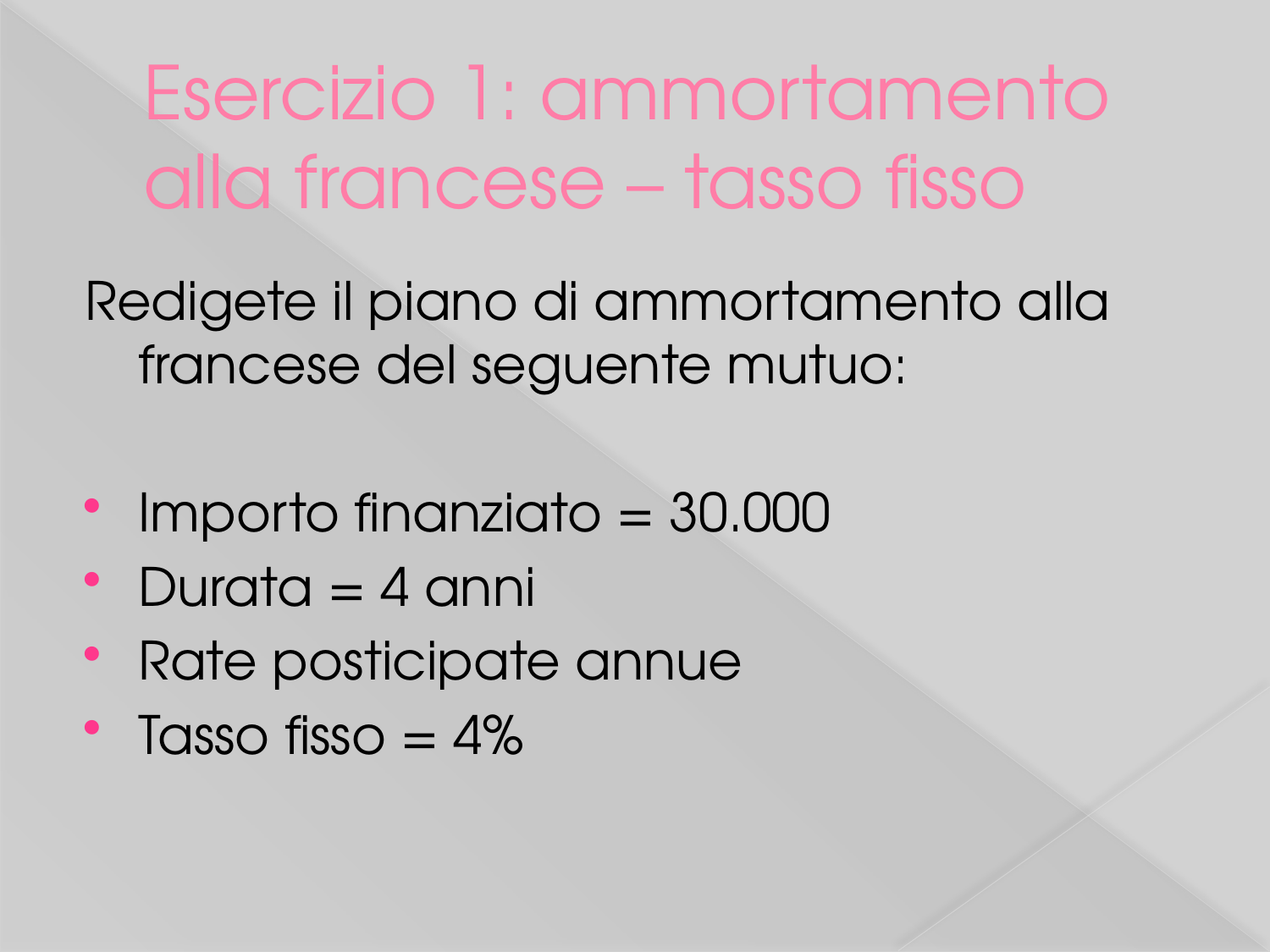

# Esercizio 1: ammortamento alla francese – tasso fisso
Redigete il piano di ammortamento alla francese del seguente mutuo:

Importo finanziato = 30.000
Durata = 4 anni
Rate posticipate annue
Tasso fisso = 4%